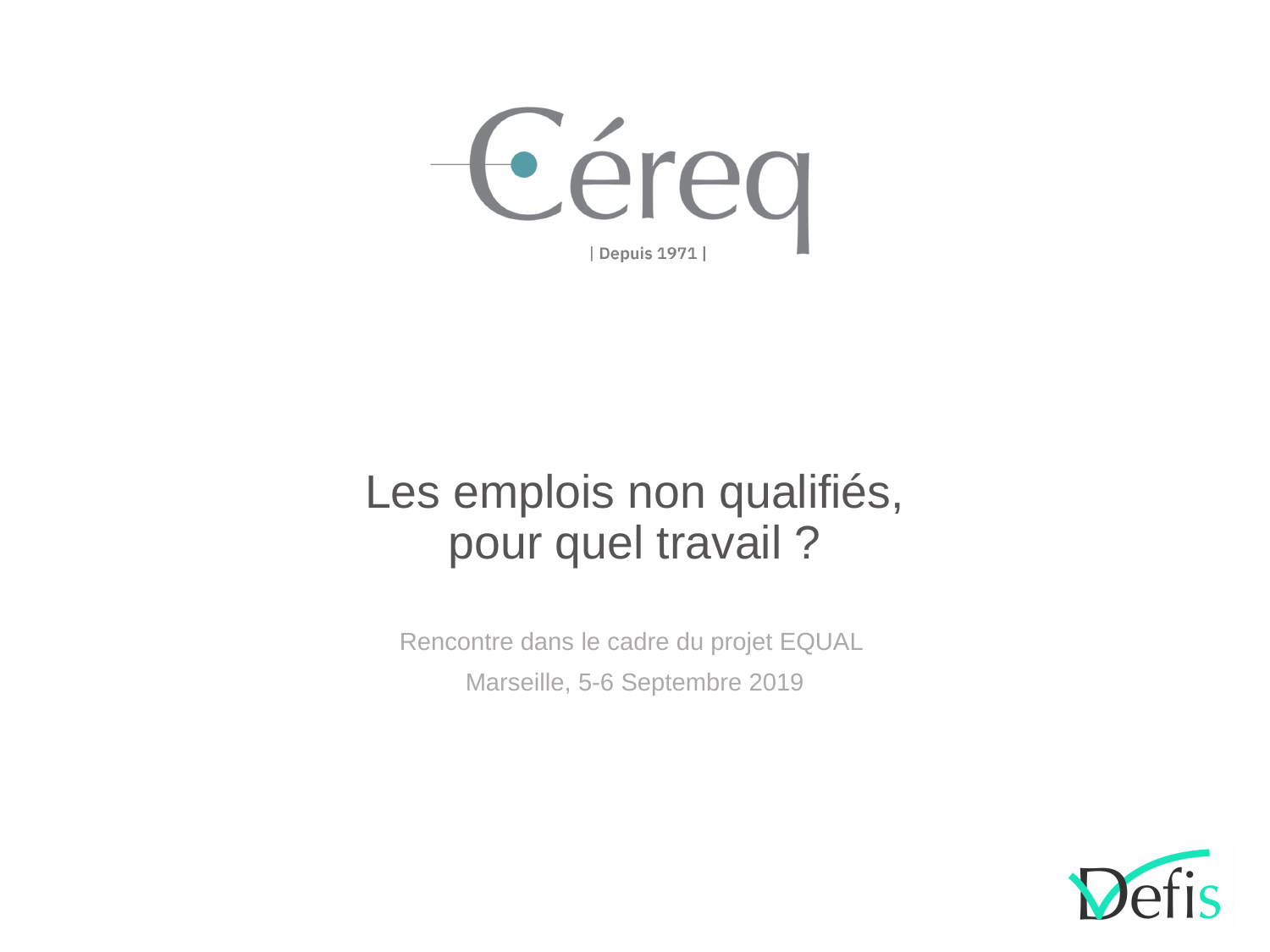

# Les emplois non qualifiés, pour quel travail ?

Rencontre dans le cadre du projet EQUAL
Marseille, 5-6 Septembre 2019